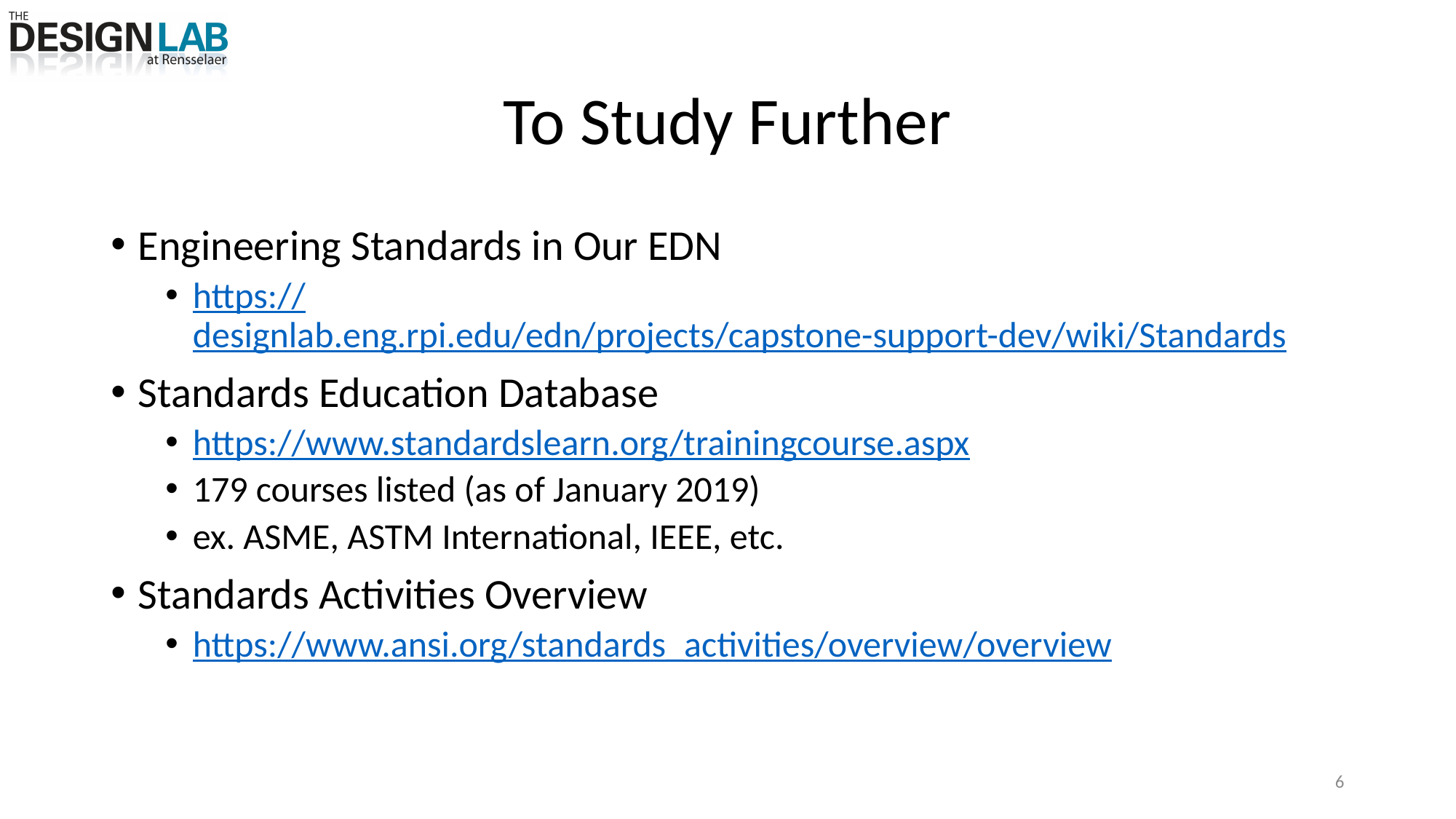

# To Study Further
Engineering Standards in Our EDN
https://designlab.eng.rpi.edu/edn/projects/capstone-support-dev/wiki/Standards
Standards Education Database
https://www.standardslearn.org/trainingcourse.aspx
179 courses listed (as of January 2019)
ex. ASME, ASTM International, IEEE, etc.
Standards Activities Overview
https://www.ansi.org/standards_activities/overview/overview
6